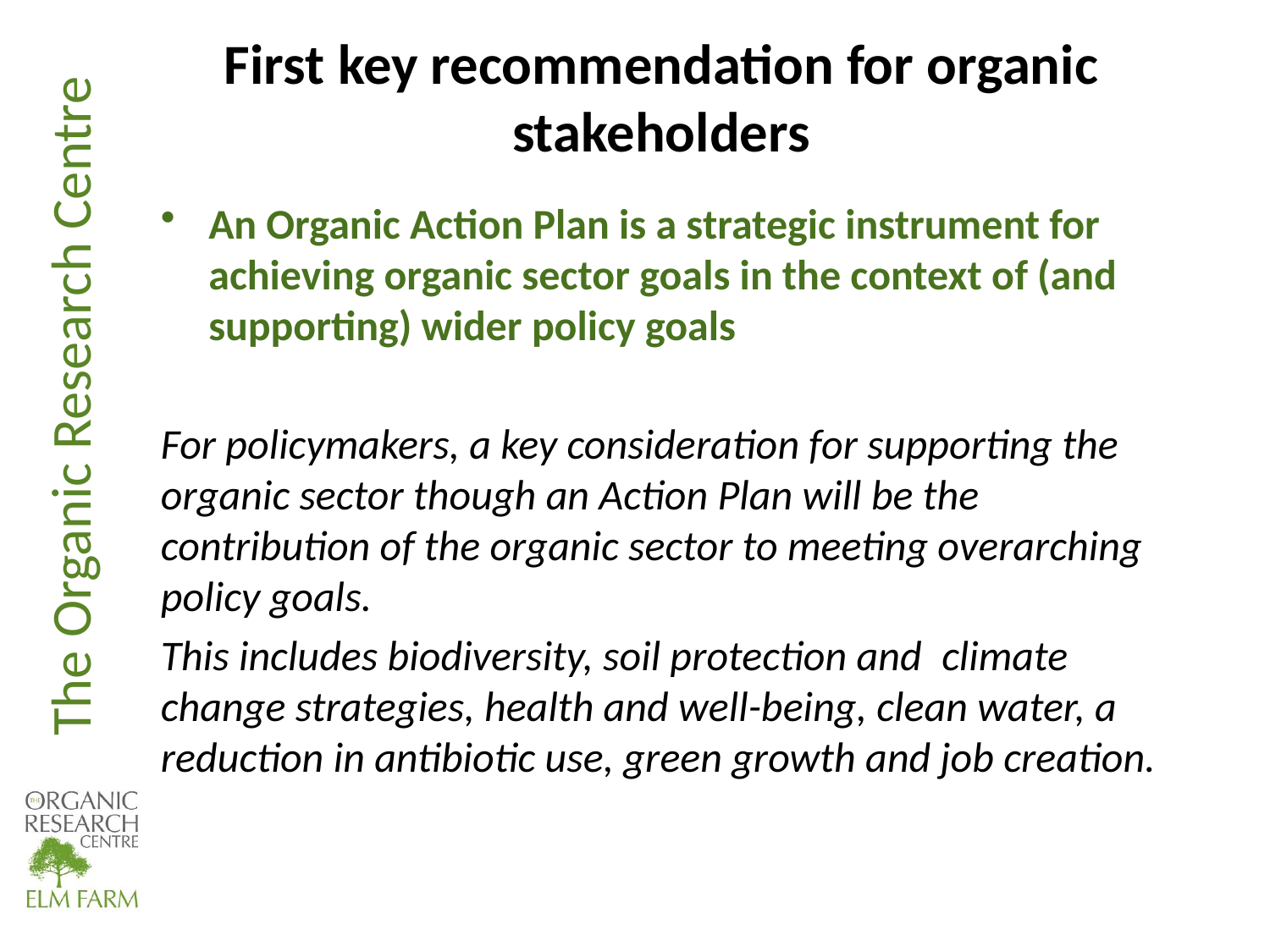

# First key recommendation for organic stakeholders
An Organic Action Plan is a strategic instrument for achieving organic sector goals in the context of (and supporting) wider policy goals

For policymakers, a key consideration for supporting the organic sector though an Action Plan will be the contribution of the organic sector to meeting overarching policy goals.
This includes biodiversity, soil protection and  climate change strategies, health and well-being, clean water, a reduction in antibiotic use, green growth and job creation.